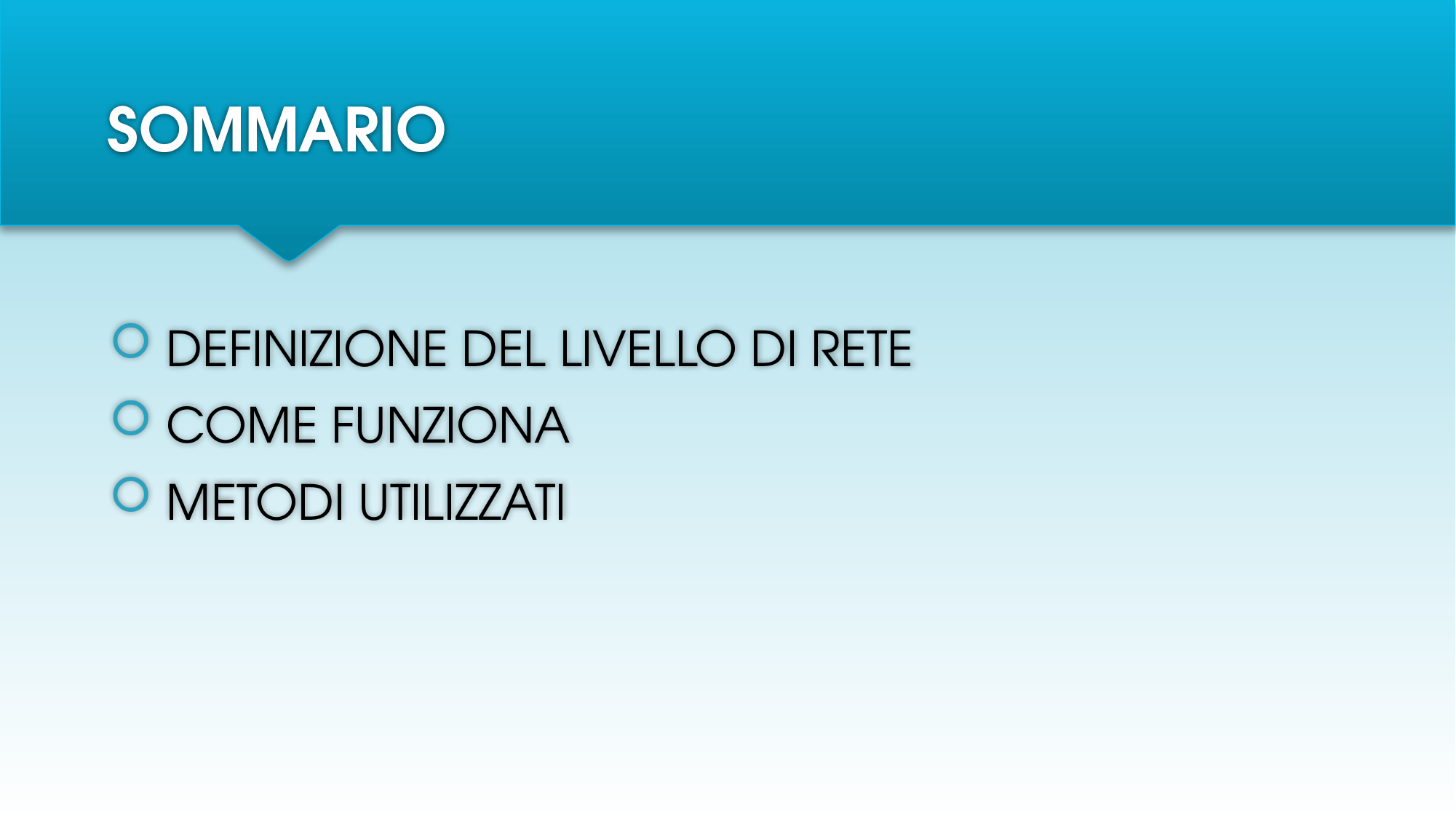

# SOMMARIO
 DEFINIZIONE DEL LIVELLO DI RETE
 COME FUNZIONA
 METODI UTILIZZATI